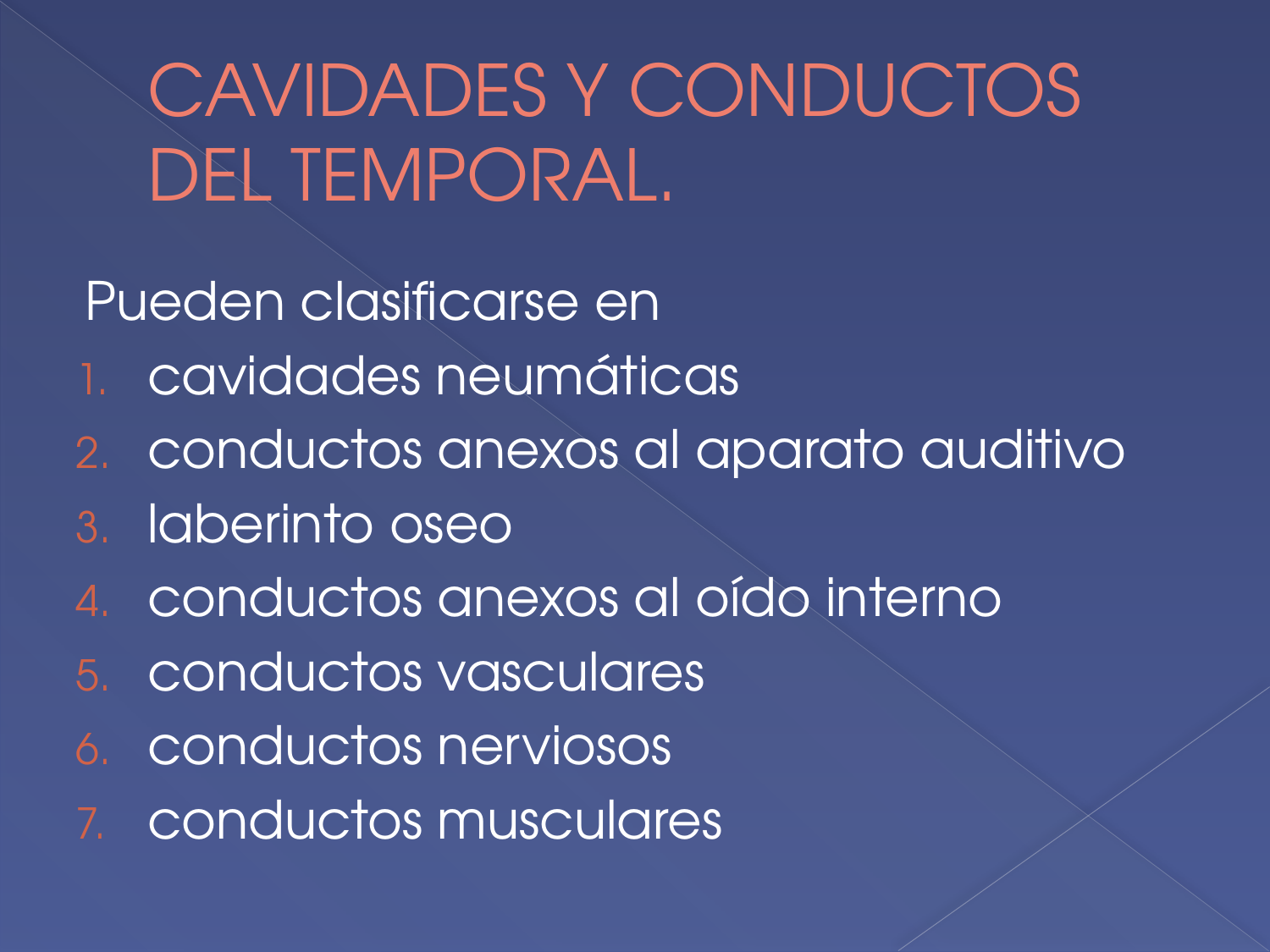

# CAVIDADES Y CONDUCTOS DEL TEMPORAL.
Pueden clasificarse en
cavidades neumáticas
conductos anexos al aparato auditivo
laberinto oseo
conductos anexos al oído interno
conductos vasculares
conductos nerviosos
conductos musculares